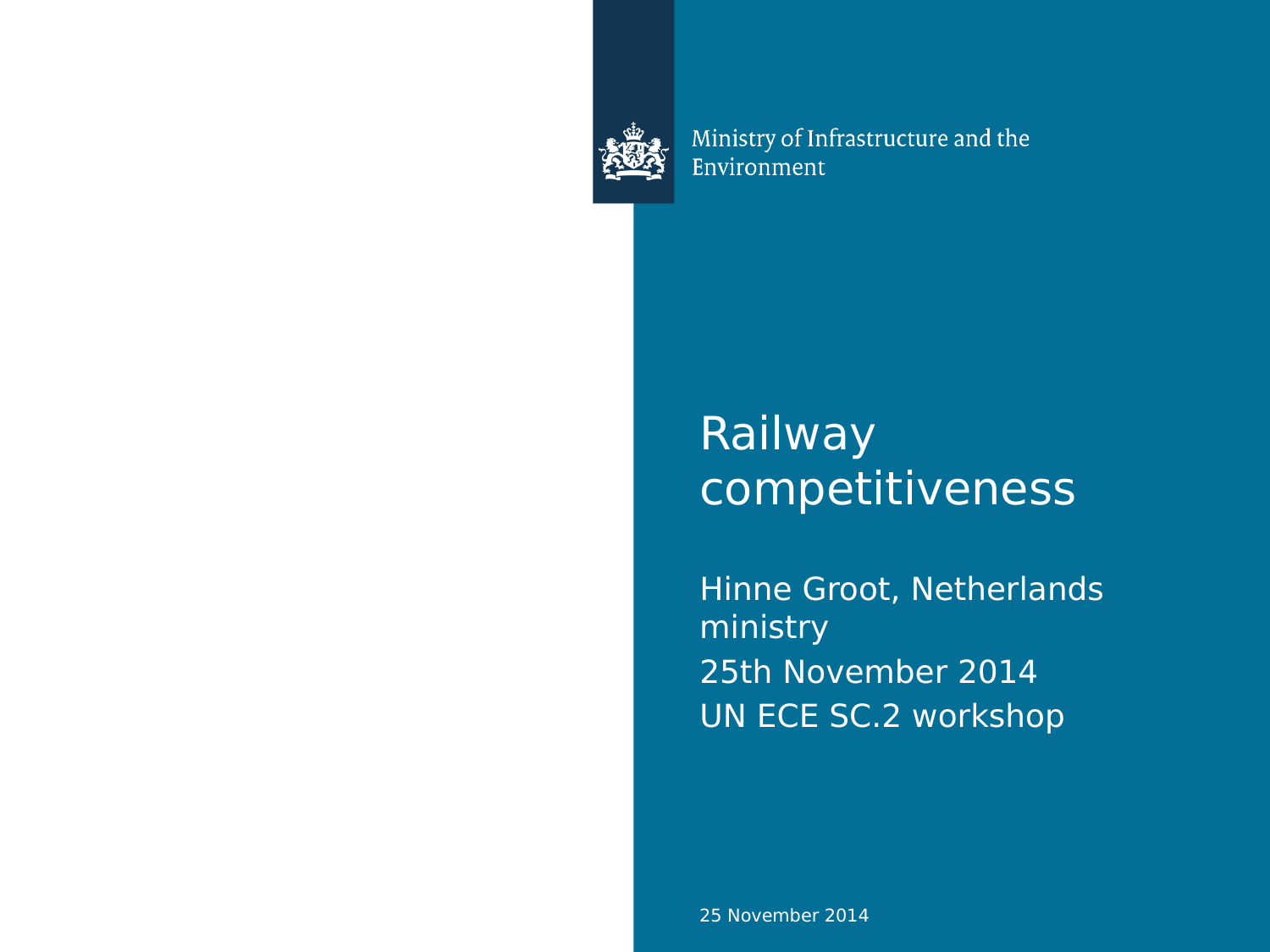

# Railway competitiveness

Hinne Groot, Netherlands ministry
25th November 2014
UN ECE SC.2 workshop
25 November 2014